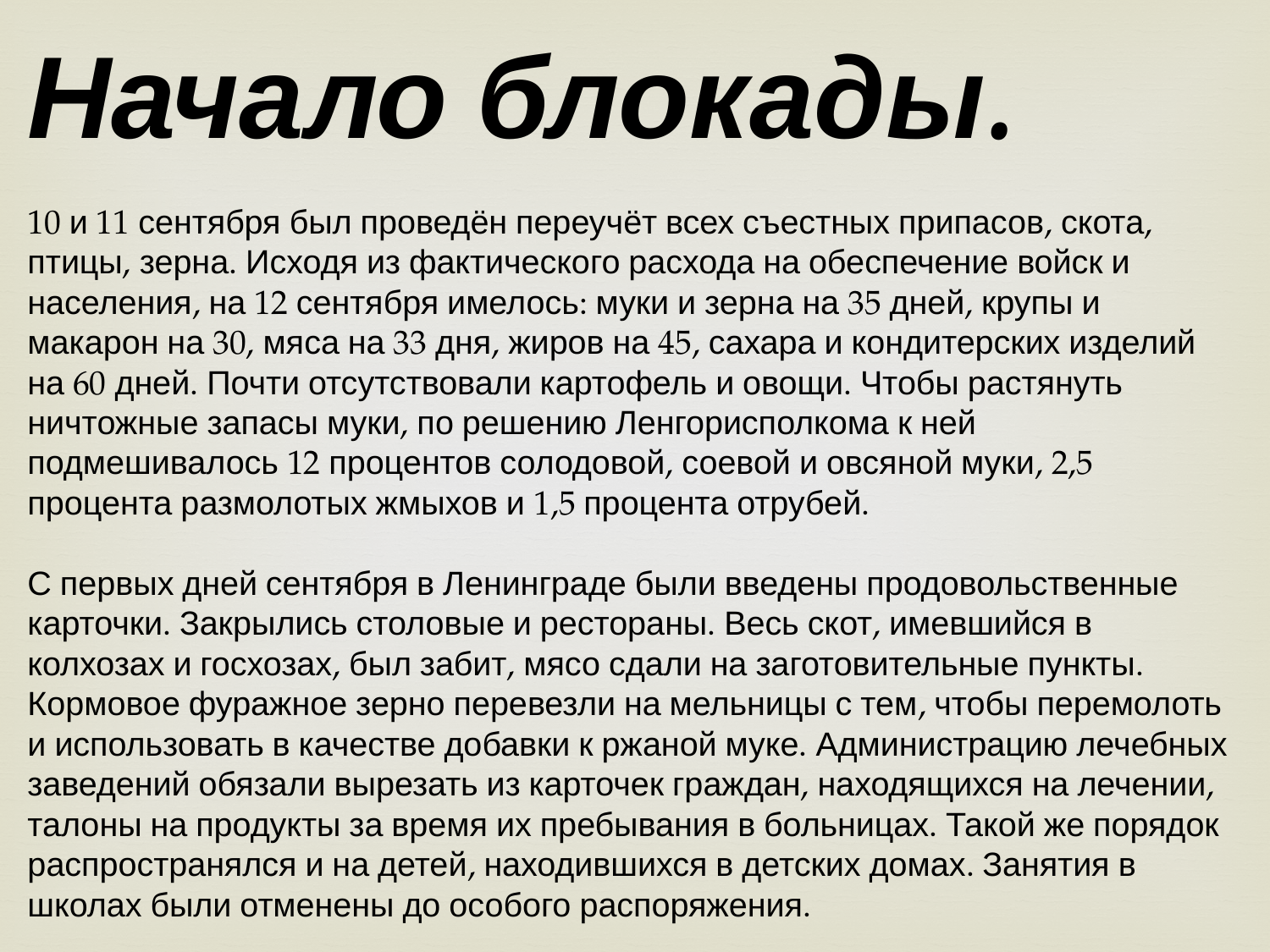

Начало блокады.
10 и 11 сентября был проведён переучёт всех съестных припасов, скота, птицы, зерна. Исходя из фактического расхода на обеспечение войск и населения, на 12 сентября имелось: муки и зерна на 35 дней, крупы и макарон на 30, мяса на 33 дня, жиров на 45, сахара и кондитерских изделий на 60 дней. Почти отсутствовали картофель и овощи. Чтобы растянуть ничтожные запасы муки, по решению Ленгорисполкома к ней подмешивалось 12 процентов солодовой, соевой и овсяной муки, 2,5 процента размолотых жмыхов и 1,5 процента отрубей.
С первых дней сентября в Ленинграде были введены продовольственные карточки. Закрылись столовые и рестораны. Весь скот, имевшийся в колхозах и госхозах, был забит, мясо сдали на заготовительные пункты. Кормовое фуражное зерно перевезли на мельницы с тем, чтобы перемолоть и использовать в качестве добавки к ржаной муке. Администрацию лечебных заведений обязали вырезать из карточек граждан, находящихся на лечении, талоны на продукты за время их пребывания в больницах. Такой же порядок распространялся и на детей, находившихся в детских домах. Занятия в школах были отменены до особого распоряжения.